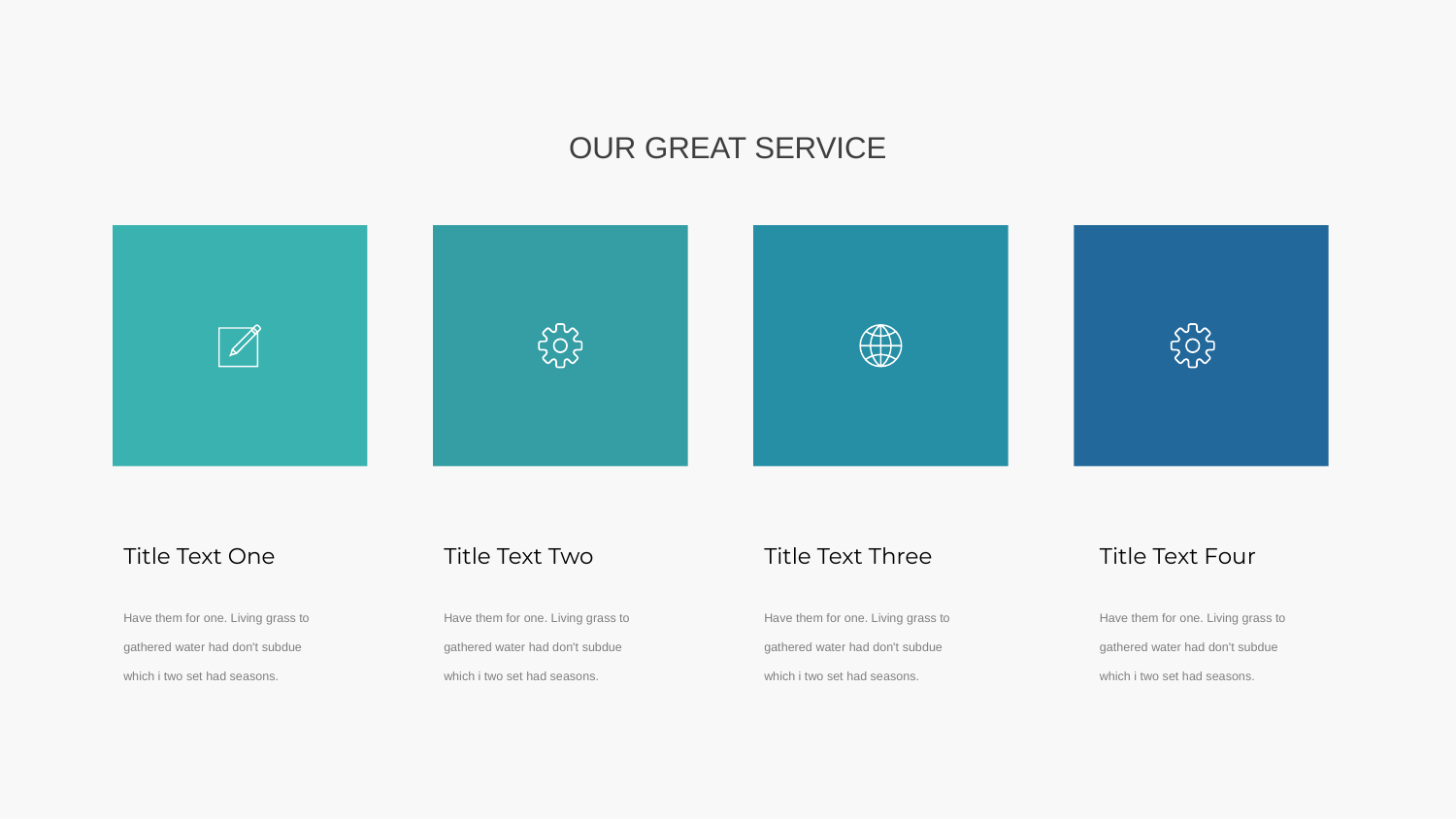

OUR GREAT SERVICE

Title Text One
Title Text Two
Title Text Three
Title Text Four
Have them for one. Living grass to gathered water had don't subdue which i two set had seasons.
Have them for one. Living grass to gathered water had don't subdue which i two set had seasons.
Have them for one. Living grass to gathered water had don't subdue which i two set had seasons.
Have them for one. Living grass to gathered water had don't subdue which i two set had seasons.